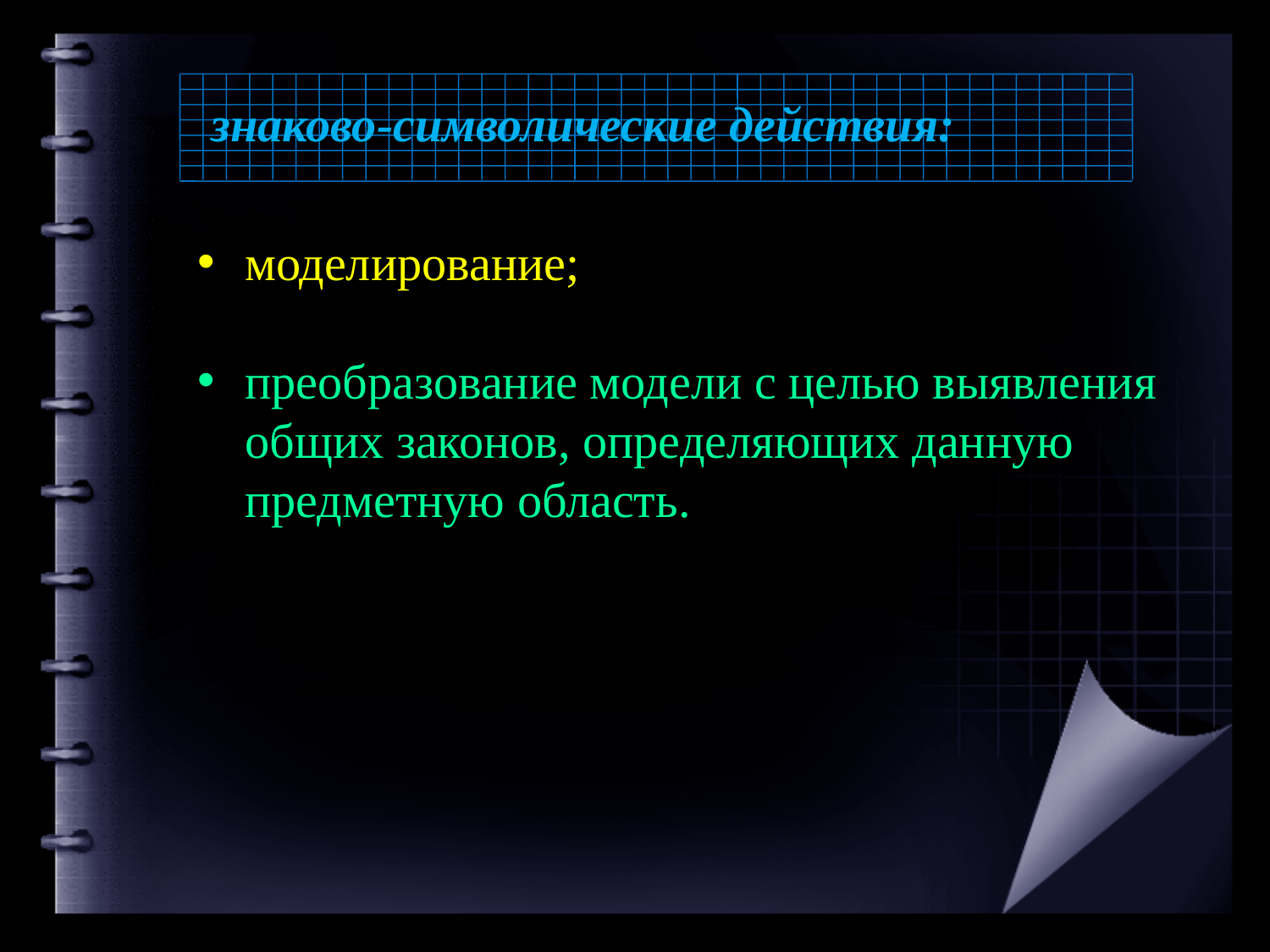

знаково-символические действия:
моделирование;

преобразование модели с целью выявления общих законов, определяющих данную предметную область.